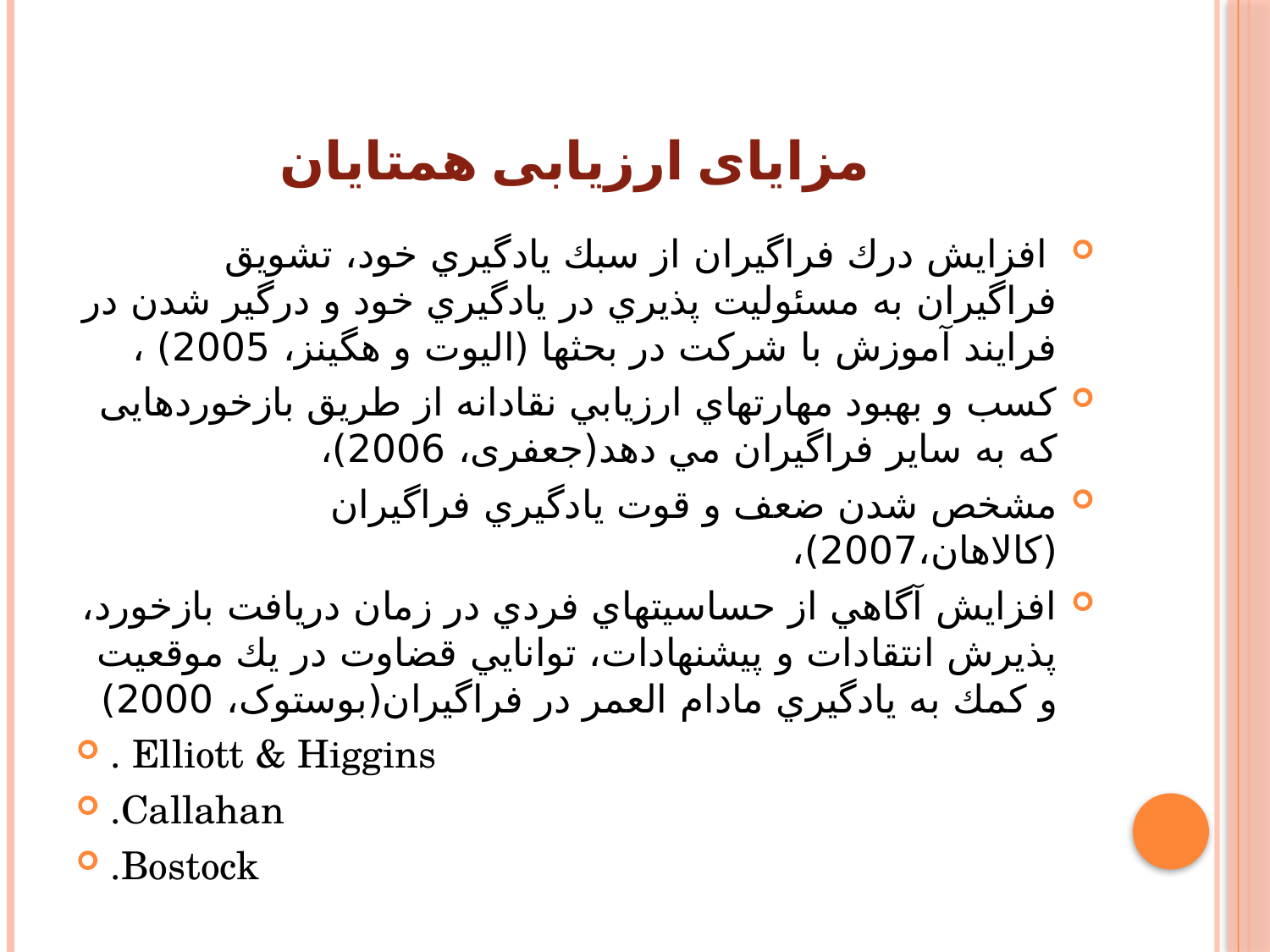

# مزایای ارزیابی همتایان
 افزايش درك فراگيران از سبك يادگيري خود، تشويق فراگيران به مسئوليت پذيري در يادگيري خود و درگير شدن در فرايند آموزش با شركت در بحثها (الیوت و هگینز، 2005) ،
كسب و بهبود مهارتهاي ارزيابي نقادانه از طريق بازخوردهایی كه به ساير فراگيران مي دهد(جعفری، 2006)،
مشخص شدن ضعف و قوت يادگيري فراگیران (کالاهان،2007)،
افزايش آگاهي از حساسيتهاي فردي در زمان دريافت بازخورد، پذیرش انتقادات و پيشنهادات، توانايي قضاوت در يك موقعيت و کمك به يادگيري مادام العمر در فراگيران(بوستوک، 2000)
. Elliott & Higgins
.Callahan
.Bostock